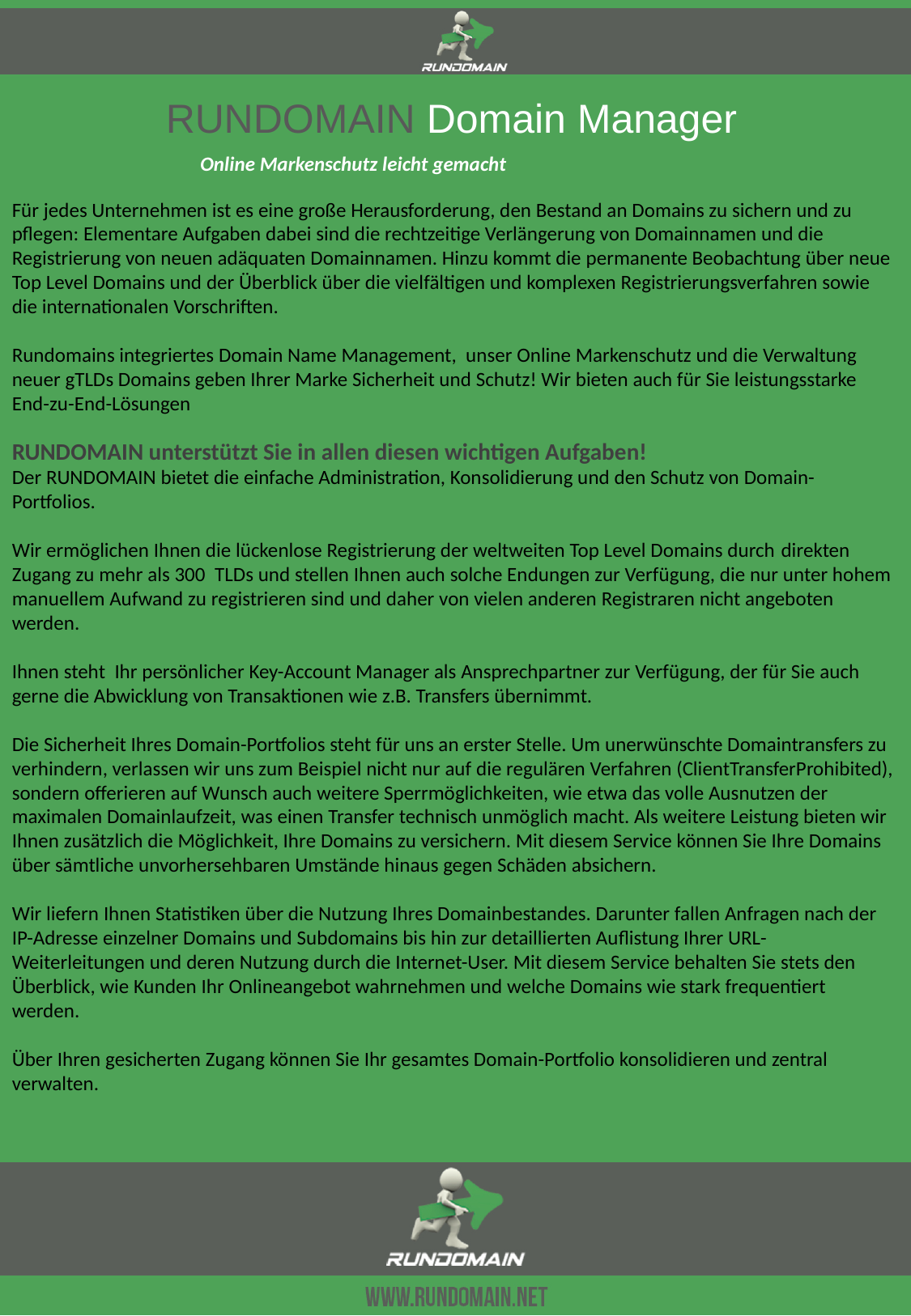

RUNDOMAIN Domain Manager
     Online Markenschutz leicht gemacht

Für jedes Unternehmen ist es eine große Herausforderung, den Bestand an Domains zu sichern und zu pflegen: Elementare Aufgaben dabei sind die rechtzeitige Verlängerung von Domainnamen und die Registrierung von neuen adäquaten Domainnamen. Hinzu kommt die permanente Beobachtung über neue Top Level Domains und der Überblick über die vielfältigen und komplexen Registrierungsverfahren sowie die internationalen Vorschriften.

Rundomains integriertes Domain Name Management,  unser Online Markenschutz und die Verwaltung neuer gTLDs Domains geben Ihrer Marke Sicherheit und Schutz! Wir bieten auch für Sie leistungsstarke End-zu-End-Lösungen
RUNDOMAIN unterstützt Sie in allen diesen wichtigen Aufgaben!
Der RUNDOMAIN bietet die einfache Administration, Konsolidierung und den Schutz von Domain-Portfolios.

Wir ermöglichen Ihnen die lückenlose Registrierung der weltweiten Top Level Domains durch direkten Zugang zu mehr als 300  TLDs und stellen Ihnen auch solche Endungen zur Verfügung, die nur unter hohem manuellem Aufwand zu registrieren sind und daher von vielen anderen Registraren nicht angeboten werden.

Ihnen steht  Ihr persönlicher Key-Account Manager als Ansprechpartner zur Verfügung, der für Sie auch gerne die Abwicklung von Transaktionen wie z.B. Transfers übernimmt.

Die Sicherheit Ihres Domain-Portfolios steht für uns an erster Stelle. Um unerwünschte Domaintransfers zu verhindern, verlassen wir uns zum Beispiel nicht nur auf die regulären Verfahren (ClientTransferProhibited), sondern offerieren auf Wunsch auch weitere Sperrmöglichkeiten, wie etwa das volle Ausnutzen der maximalen Domainlaufzeit, was einen Transfer technisch unmöglich macht. Als weitere Leistung bieten wir Ihnen zusätzlich die Möglichkeit, Ihre Domains zu versichern. Mit diesem Service können Sie Ihre Domains über sämtliche unvorhersehbaren Umstände hinaus gegen Schäden absichern.

Wir liefern Ihnen Statistiken über die Nutzung Ihres Domainbestandes. Darunter fallen Anfragen nach der IP-Adresse einzelner Domains und Subdomains bis hin zur detaillierten Auflistung Ihrer URL-Weiterleitungen und deren Nutzung durch die Internet-User. Mit diesem Service behalten Sie stets den Überblick, wie Kunden Ihr Onlineangebot wahrnehmen und welche Domains wie stark frequentiert werden.

Über Ihren gesicherten Zugang können Sie Ihr gesamtes Domain-Portfolio konsolidieren und zentral verwalten.